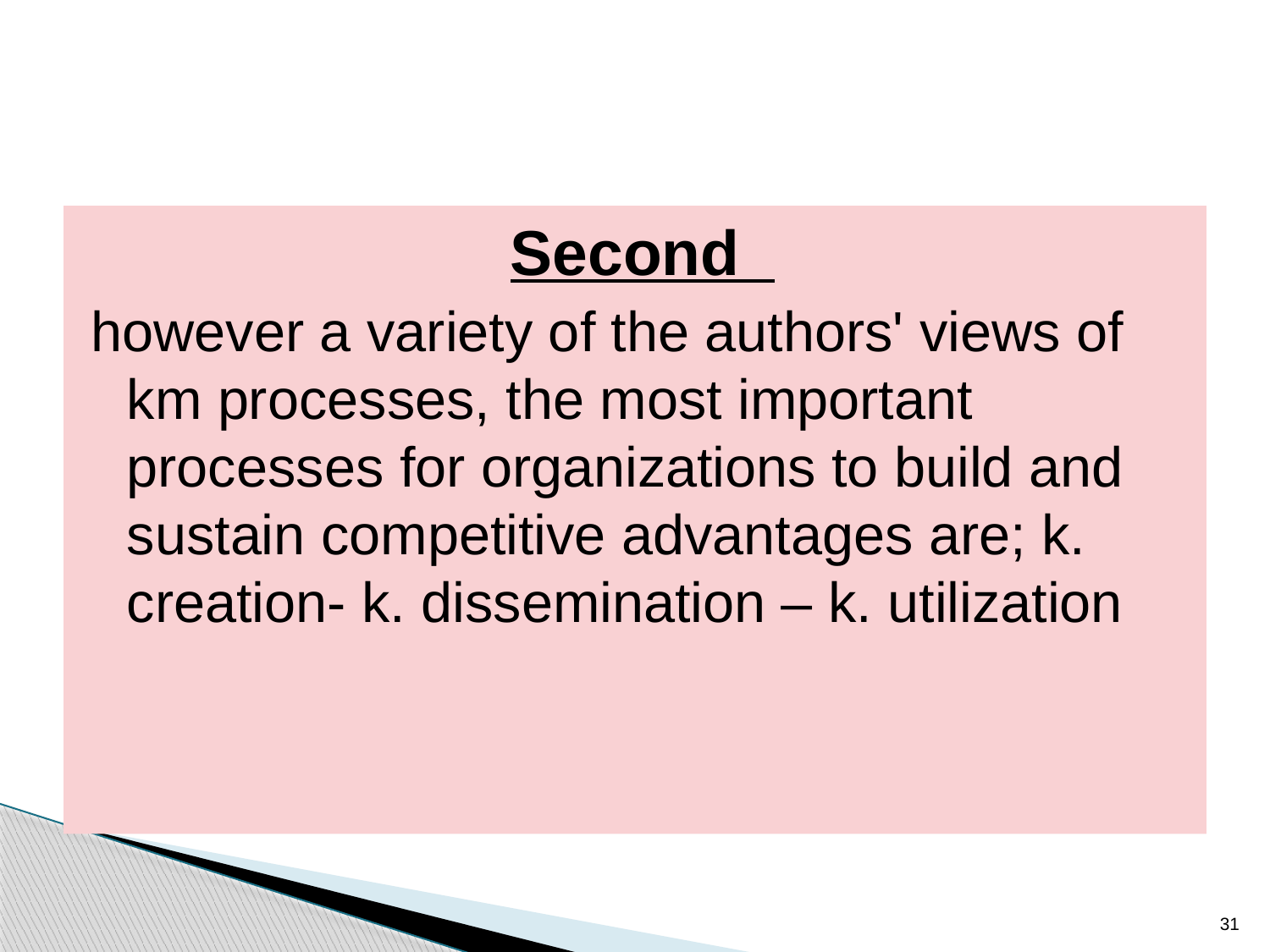

#
Second
however a variety of the authors' views of km processes, the most important processes for organizations to build and sustain competitive advantages are; k. creation- k. dissemination – k. utilization
31